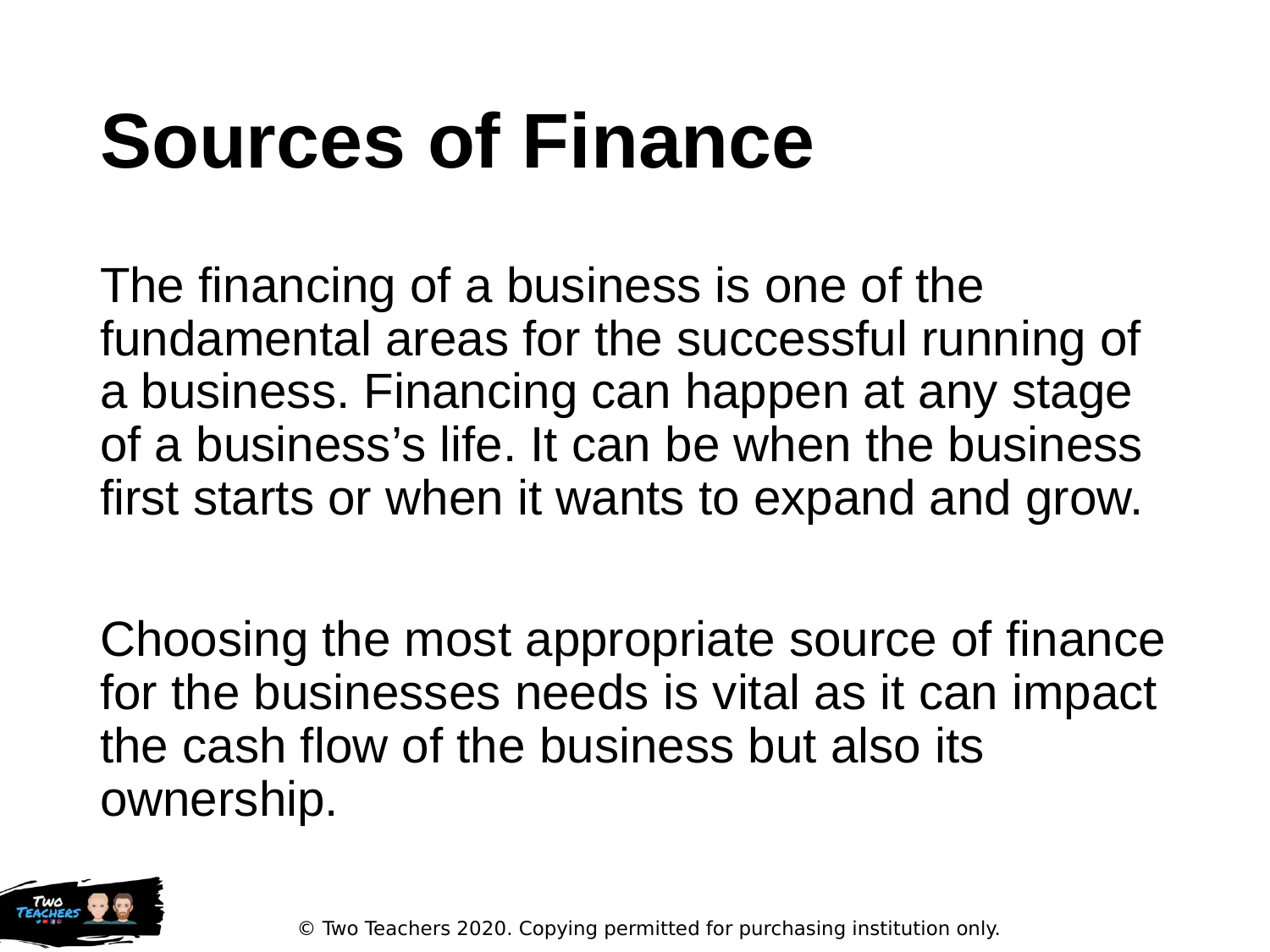

# Sources of Finance
The financing of a business is one of the fundamental areas for the successful running of a business. Financing can happen at any stage of a business’s life. It can be when the business first starts or when it wants to expand and grow.

Choosing the most appropriate source of finance for the businesses needs is vital as it can impact the cash flow of the business but also its ownership.